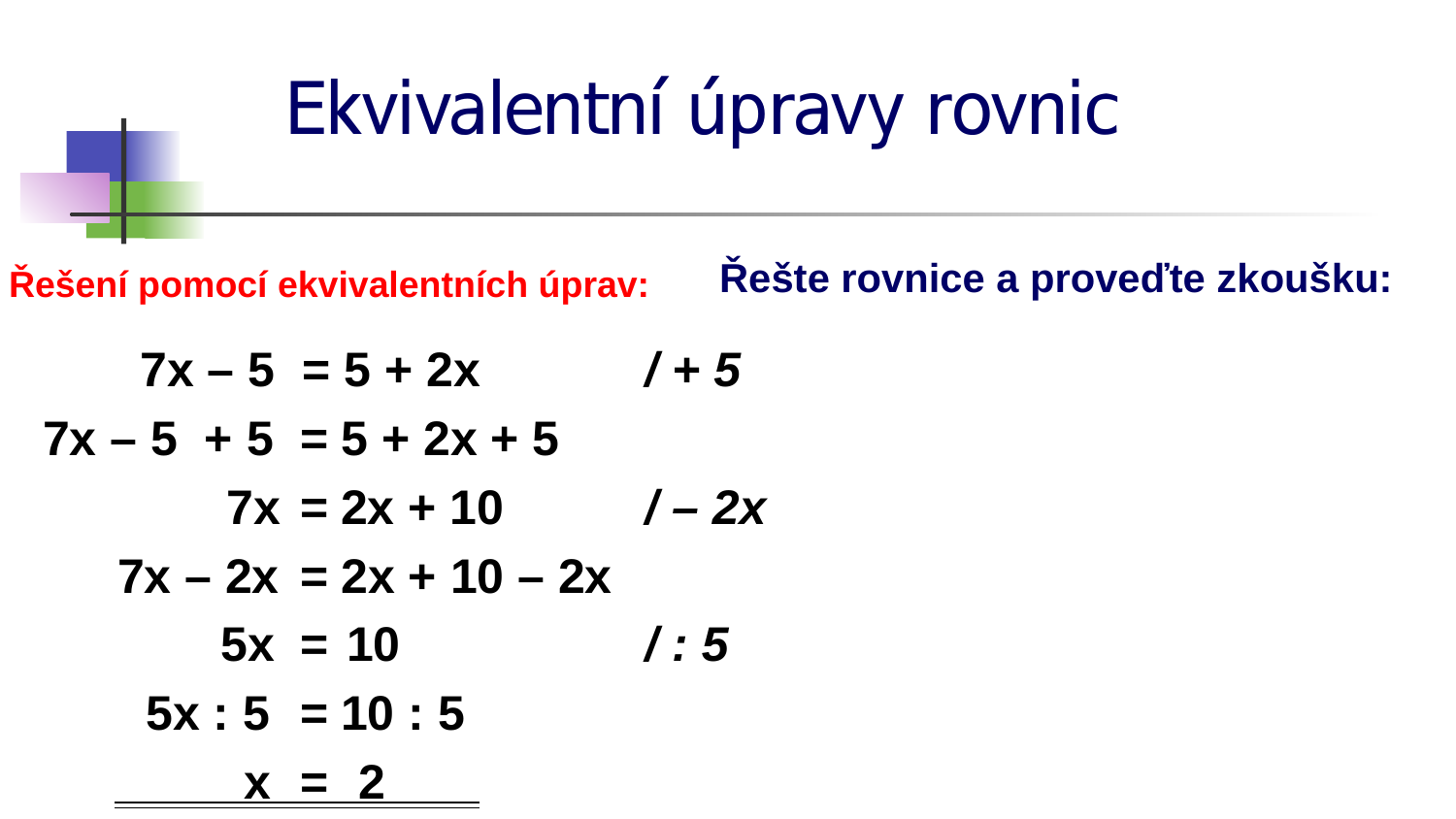

# Ekvivalentní úpravy rovnic
Řešte rovnice a proveďte zkoušku:
Řešení pomocí ekvivalentních úprav:
7x – 5  = 5 + 2x
/ + 5
7x – 5  + 5
=
5 + 2x + 5
7x
=
2x + 10
/ – 2x
7x – 2x
=
2x + 10 – 2x
5x
=
10
/ : 5
5x : 5
=
10 : 5
x
=
2